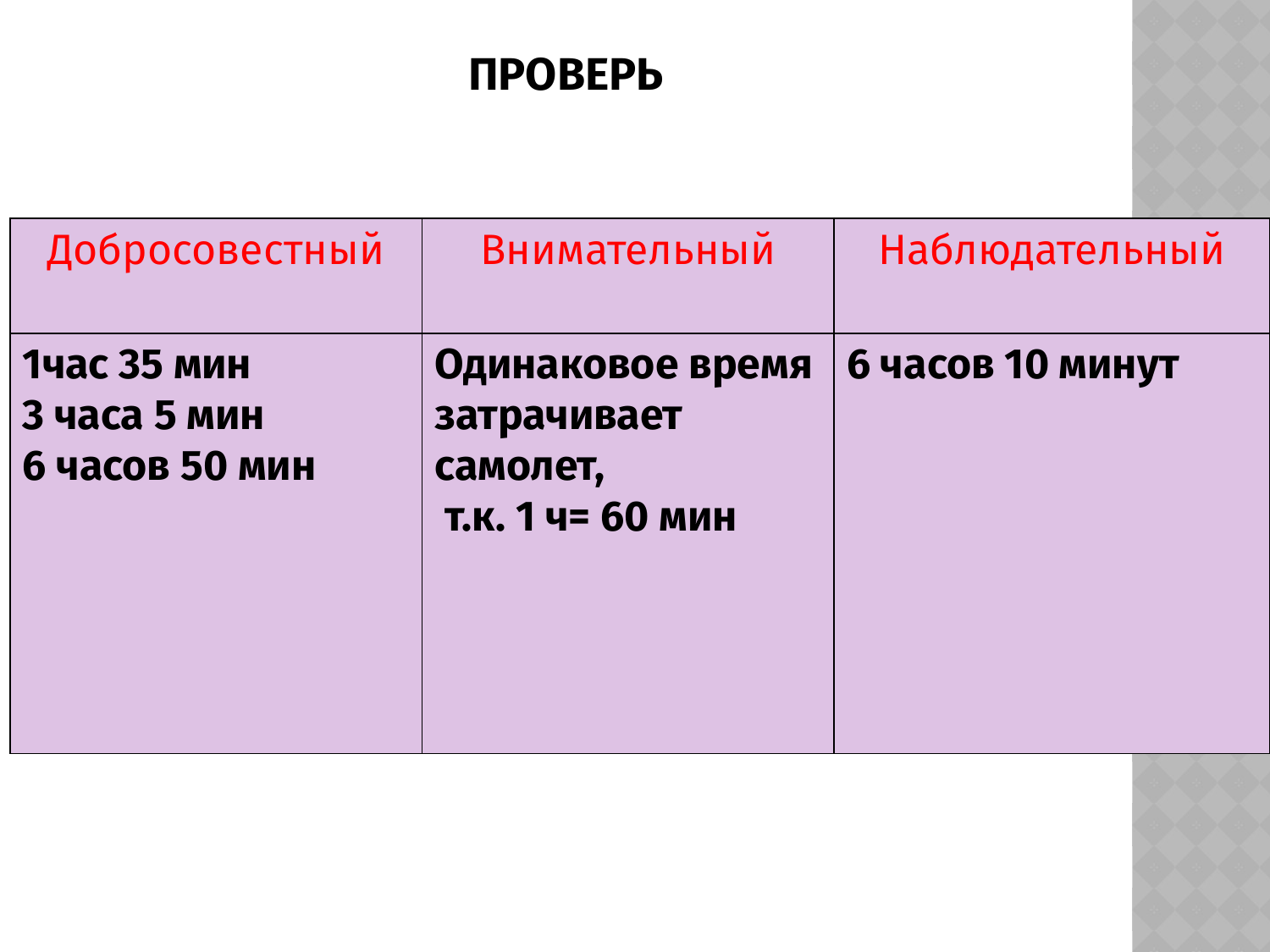

# Проверь
| Добросовестный | Внимательный | Наблюдательный |
| --- | --- | --- |
| 1час 35 мин 3 часа 5 мин 6 часов 50 мин | Одинаковое время затрачивает самолет, т.к. 1 ч= 60 мин | 6 часов 10 минут |